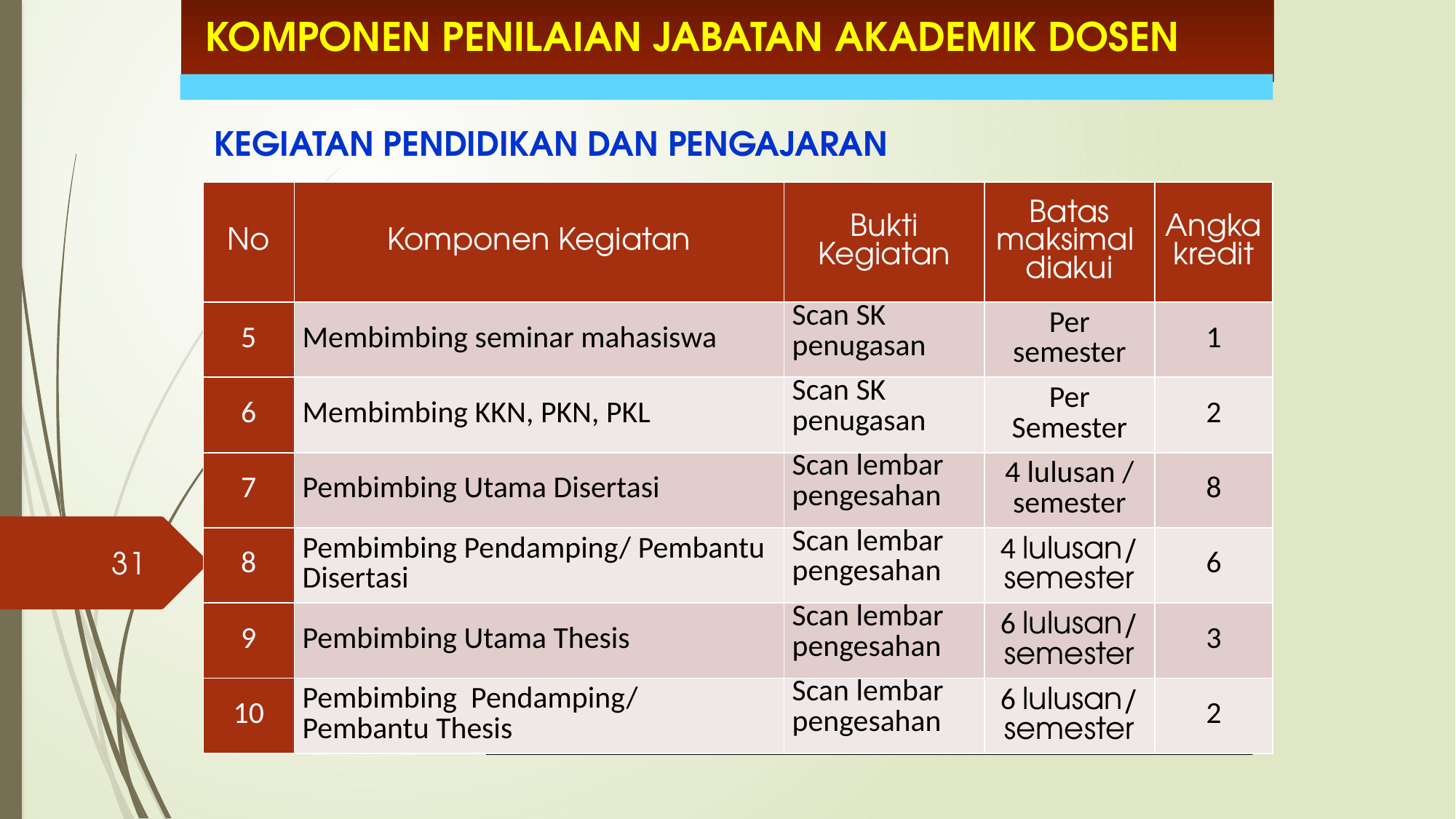

KOMPONEN PENILAIAN JABATAN AKADEMIK DOSEN

KEGIATAN PENDIDIKAN DAN PENGAJARAN
| No | Komponen Kegiatan | Bukti Kegiatan | Batas maksimal diakui | Angka kredit |
| --- | --- | --- | --- | --- |
| 5 | Membimbing seminar mahasiswa | Scan SK penugasan | Per semester | 1 |
| 6 | Membimbing KKN, PKN, PKL | Scan SK penugasan | Per Semester | 2 |
| 7 | Pembimbing Utama Disertasi | Scan lembar pengesahan | 4 lulusan / semester | 8 |
| 8 | Pembimbing Pendamping/ Pembantu Disertasi | Scan lembar pengesahan | 4 lulusan/ semester | 6 |
| 9 | Pembimbing Utama Thesis | Scan lembar pengesahan | 6 lulusan/ semester | 3 |
| 10 | Pembimbing Pendamping/ Pembantu Thesis | Scan lembar pengesahan | 6 lulusan/ semester | 2 |
31